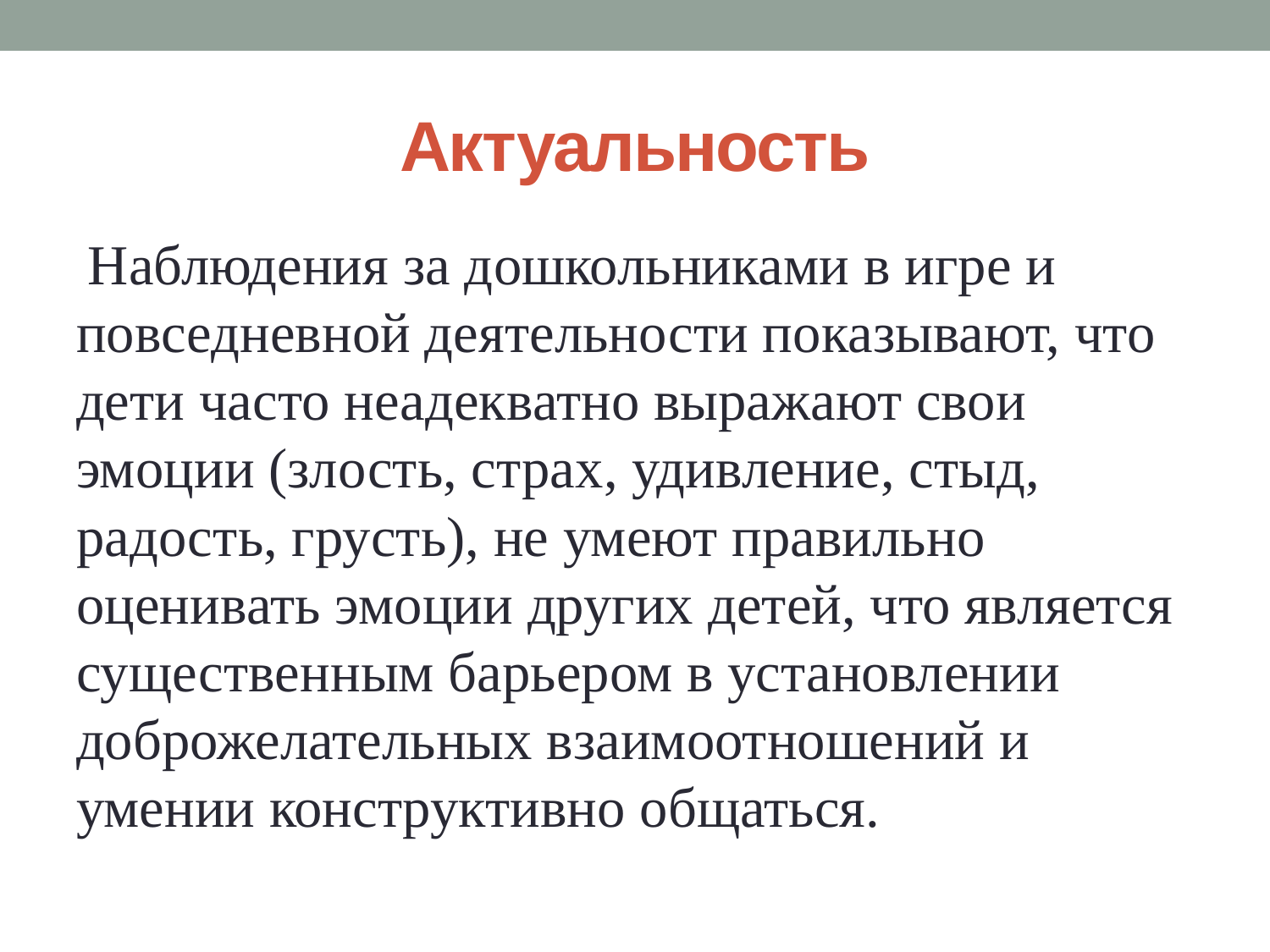

# Актуальность
 Наблюдения за дошкольниками в игре и повседневной деятельности показывают, что дети часто неадекватно выражают свои эмоции (злость, страх, удивление, стыд, радость, грусть), не умеют правильно оценивать эмоции других детей, что является существенным барьером в установлении доброжелательных взаимоотношений и умении конструктивно общаться.